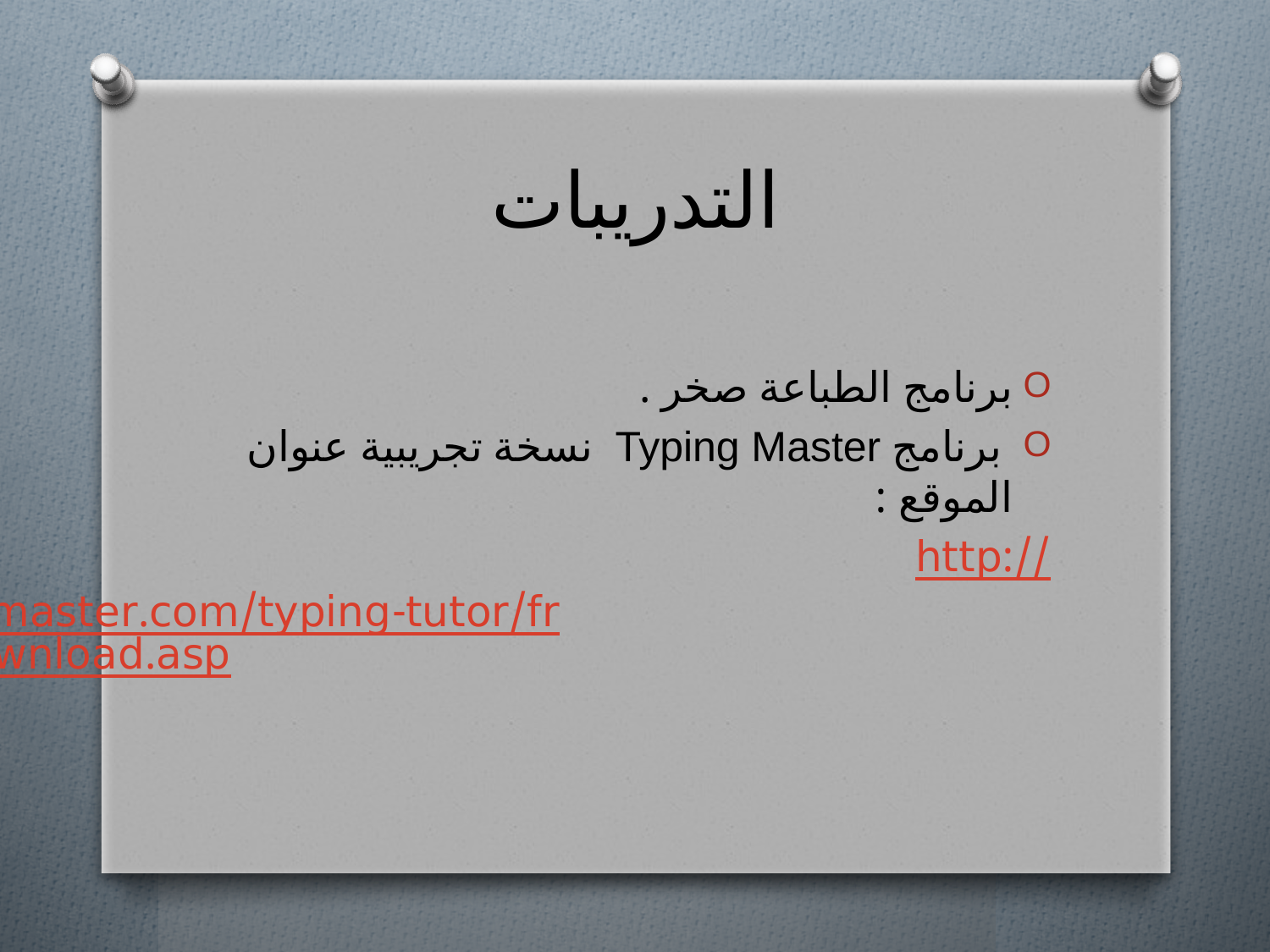

# التدريبات

برنامج الطباعة صخر .
 برنامج Typing Master  نسخة تجريبية عنوان الموقع :
http://www.typingmaster.com/typing-tutor/free-demo-download.asp